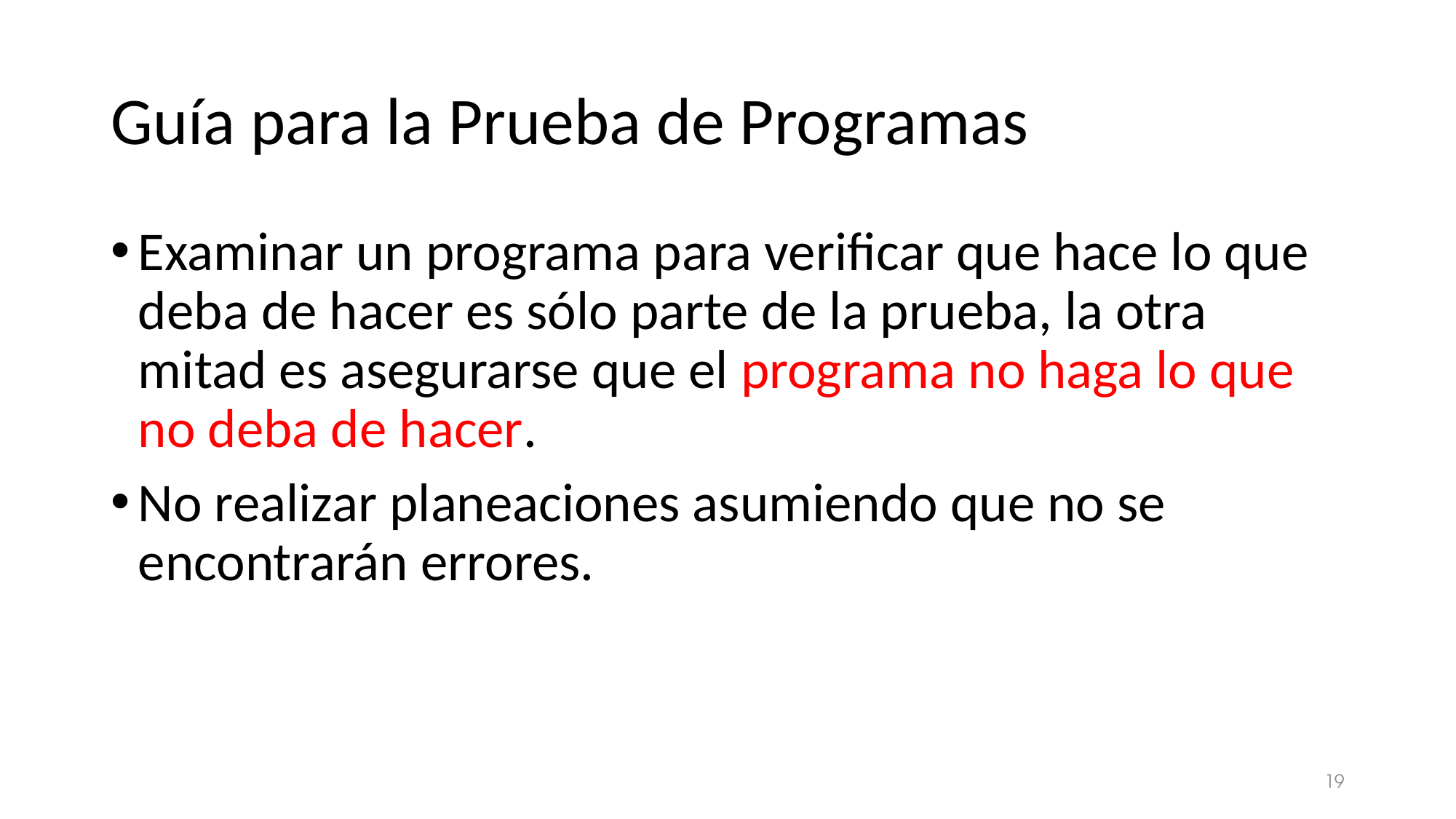

# Guía para la Prueba de Programas
Examinar un programa para verificar que hace lo que deba de hacer es sólo parte de la prueba, la otra mitad es asegurarse que el programa no haga lo que no deba de hacer.
No realizar planeaciones asumiendo que no se encontrarán errores.
19